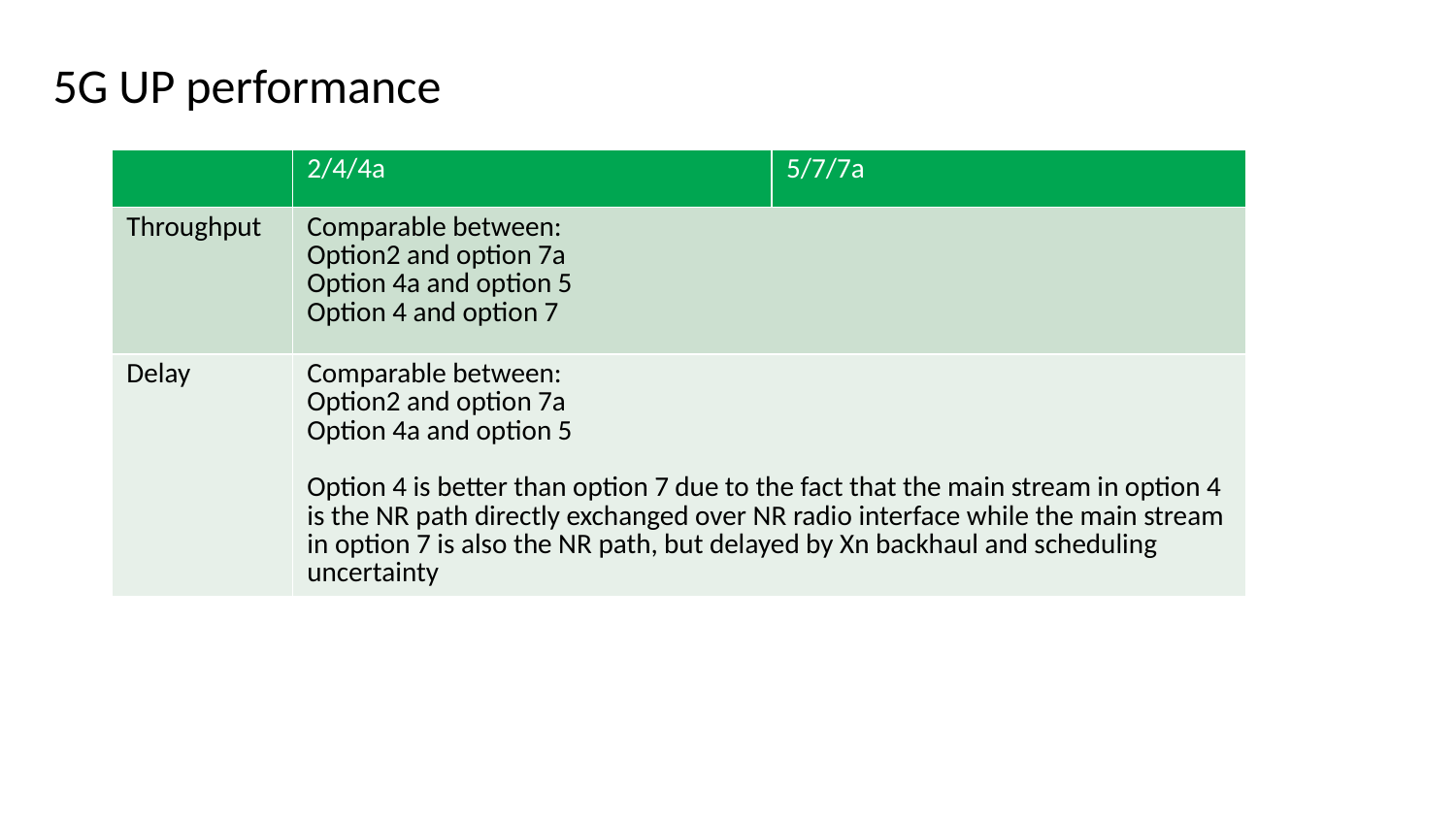

# 5G UP performance
|  | 2/4/4a | 5/7/7a |
| --- | --- | --- |
| Throughput | Comparable between: Option2 and option 7a Option 4a and option 5 Option 4 and option 7 |  |
| Delay | Comparable between: Option2 and option 7a Option 4a and option 5 Option 4 is better than option 7 due to the fact that the main stream in option 4 is the NR path directly exchanged over NR radio interface while the main stream in option 7 is also the NR path, but delayed by Xn backhaul and scheduling uncertainty |  |